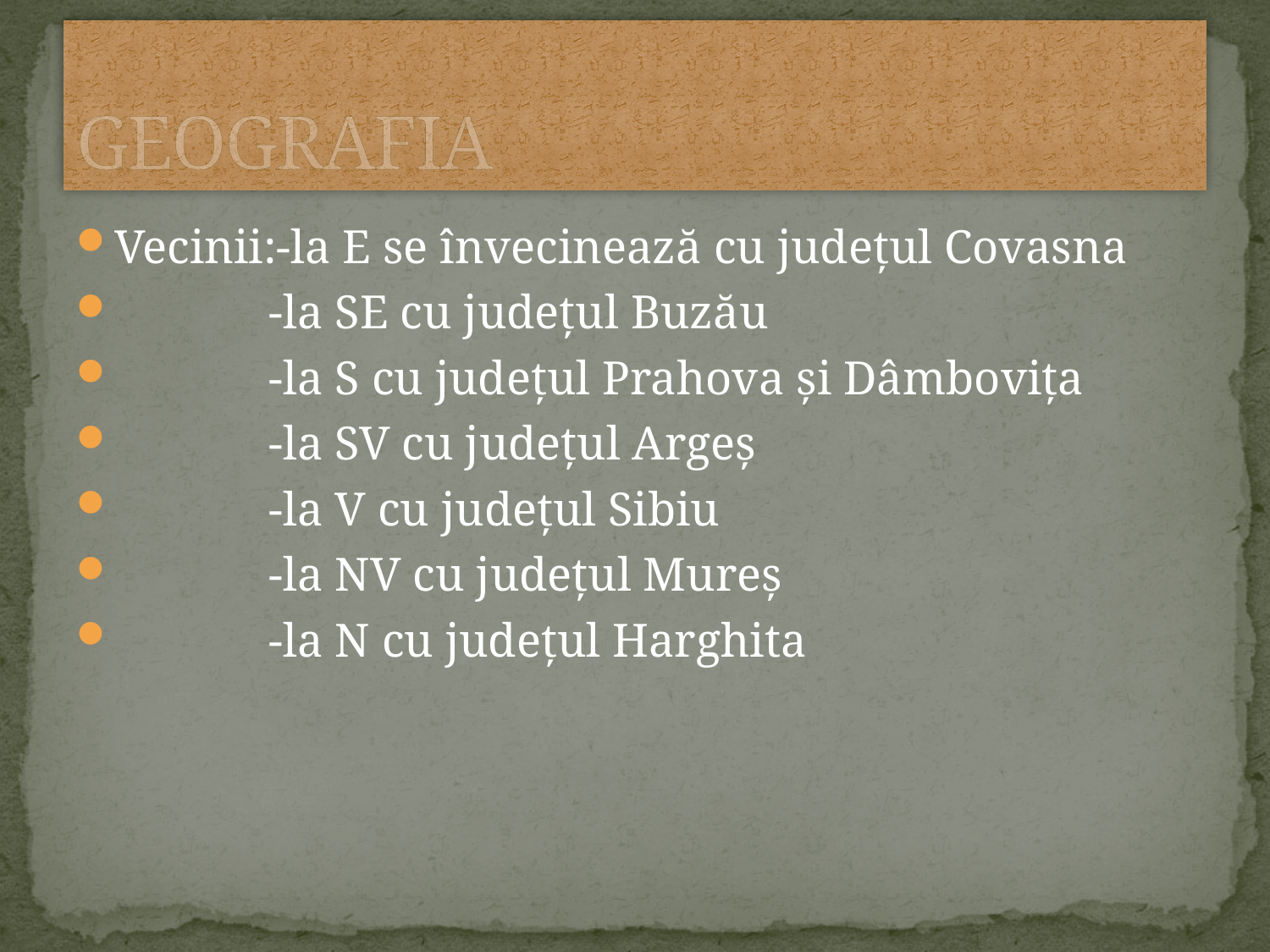

# GEOGRAFIA
Vecinii:-la E se învecinează cu județul Covasna
             -la SE cu județul Buzău
             -la S cu județul Prahova și Dâmbovița
             -la SV cu județul Argeș
             -la V cu județul Sibiu
             -la NV cu județul Mureș
             -la N cu județul Harghita